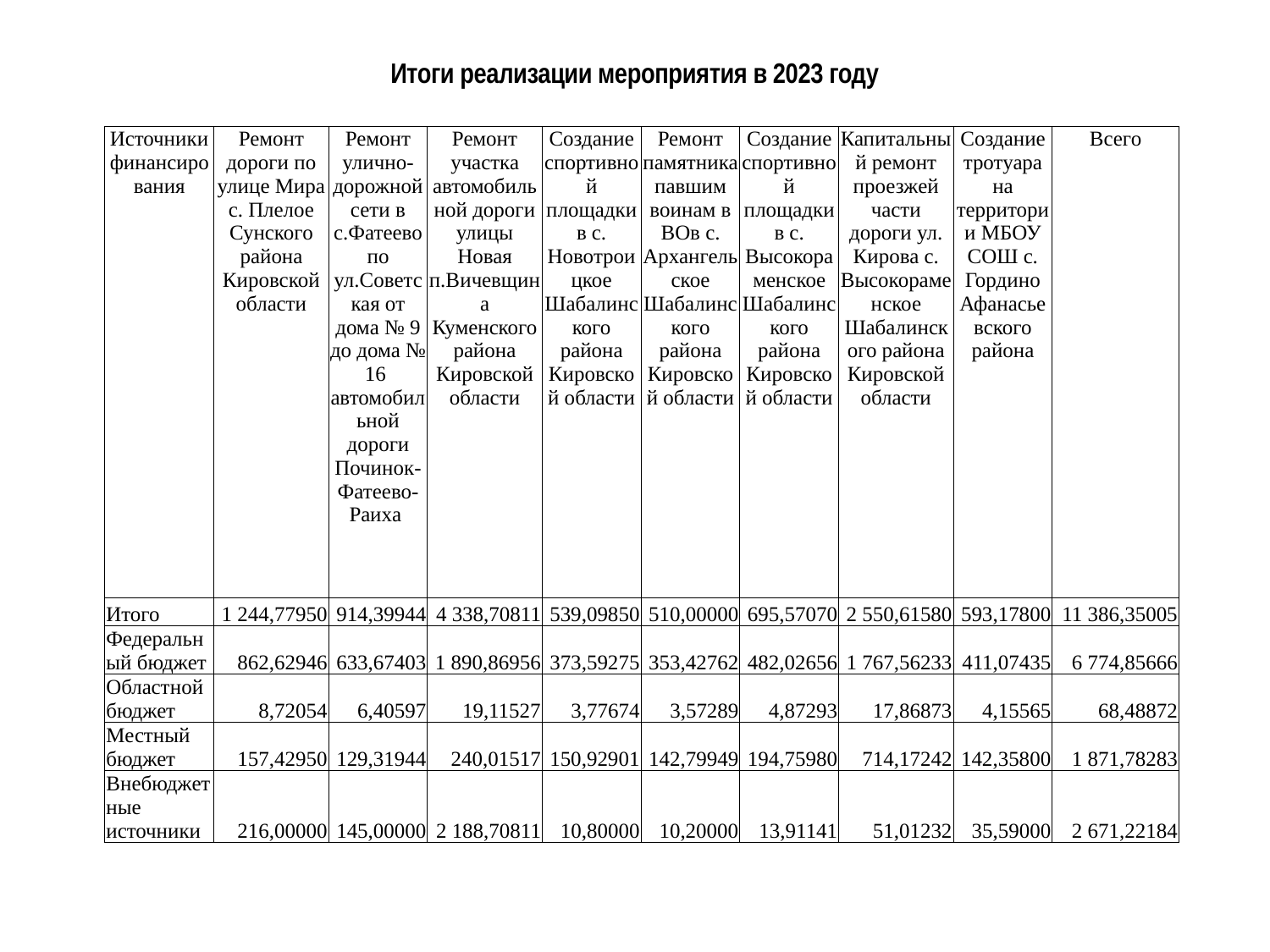

# Итоги реализации мероприятия в 2023 году
| Источники финансирования | Ремонт дороги по улице Мира с. Плелое Сунского района Кировской области | Ремонт улично-дорожной сети в с.Фатеево по ул.Советская от дома № 9 до дома № 16 автомобильной дороги Починок-Фатеево-Раиха | Ремонт участка автомобильной дороги улицы Новая п.Вичевщина Куменского района Кировской области | Создание спортивной площадки в с. Новотроицкое Шабалинского района Кировской области | Ремонт памятника павшим воинам в ВОв с. Архангельское Шабалинского района Кировской области | Создание спортивной площадки в с. Высокораменское Шабалинского района Кировской области | Капитальный ремонт проезжей части дороги ул. Кирова с. Высокораменское Шабалинского района Кировской области | Создание тротуара на территории МБОУ СОШ с. Гордино Афанасьевского района | Всего |
| --- | --- | --- | --- | --- | --- | --- | --- | --- | --- |
| Итого | 1 244,77950 | 914,39944 | 4 338,70811 | 539,09850 | 510,00000 | 695,57070 | 2 550,61580 | 593,17800 | 11 386,35005 |
| Федеральный бюджет | 862,62946 | 633,67403 | 1 890,86956 | 373,59275 | 353,42762 | 482,02656 | 1 767,56233 | 411,07435 | 6 774,85666 |
| Областной бюджет | 8,72054 | 6,40597 | 19,11527 | 3,77674 | 3,57289 | 4,87293 | 17,86873 | 4,15565 | 68,48872 |
| Местный бюджет | 157,42950 | 129,31944 | 240,01517 | 150,92901 | 142,79949 | 194,75980 | 714,17242 | 142,35800 | 1 871,78283 |
| Внебюджетные источники | 216,00000 | 145,00000 | 2 188,70811 | 10,80000 | 10,20000 | 13,91141 | 51,01232 | 35,59000 | 2 671,22184 |